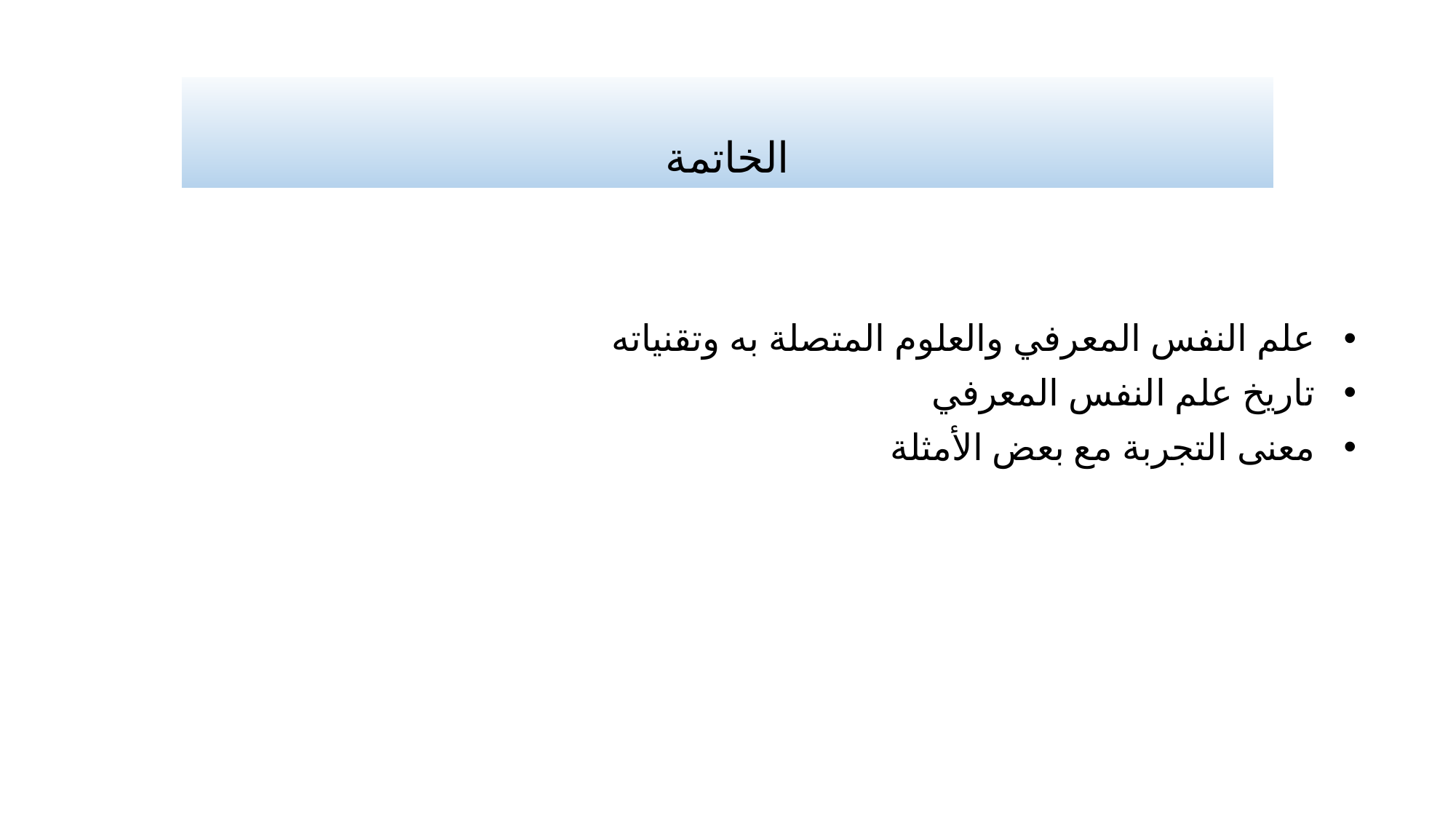

# الخاتمة
علم النفس المعرفي والعلوم المتصلة به وتقنياته
تاريخ علم النفس المعرفي
معنى التجربة مع بعض الأمثلة